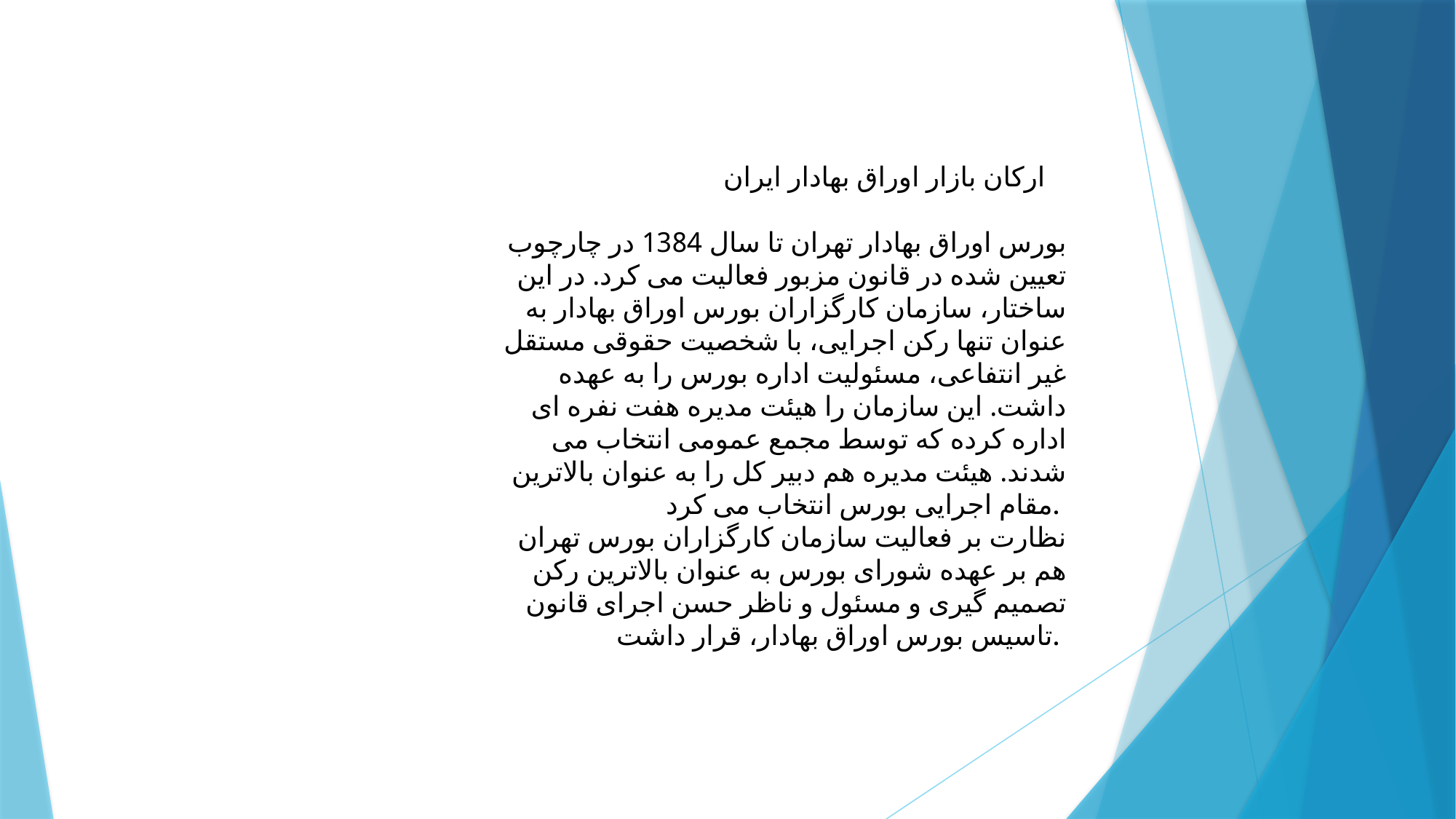

ارکان بازار اوراق بهادار ایران

بورس اوراق بهادار تهران تا سال 1384 در چارچوب تعیین شده در قانون مزبور فعالیت می کرد. در این ساختار، سازمان کارگزاران بورس اوراق بهادار به عنوان تنها رکن اجرایی، با شخصیت حقوقی مستقل غیر انتفاعی، مسئولیت اداره بورس را به عهده داشت. این سازمان را هیئت مدیره هفت نفره ای اداره کرده که توسط مجمع عمومی انتخاب می شدند. هیئت مدیره هم دبیر کل را به عنوان بالاترین مقام اجرایی بورس انتخاب می کرد.
نظارت بر فعالیت سازمان کارگزاران بورس تهران هم بر عهده شورای بورس به عنوان بالاترین رکن تصمیم گیری و مسئول و ناظر حسن اجرای قانون تاسیس بورس اوراق بهادار، قرار داشت.